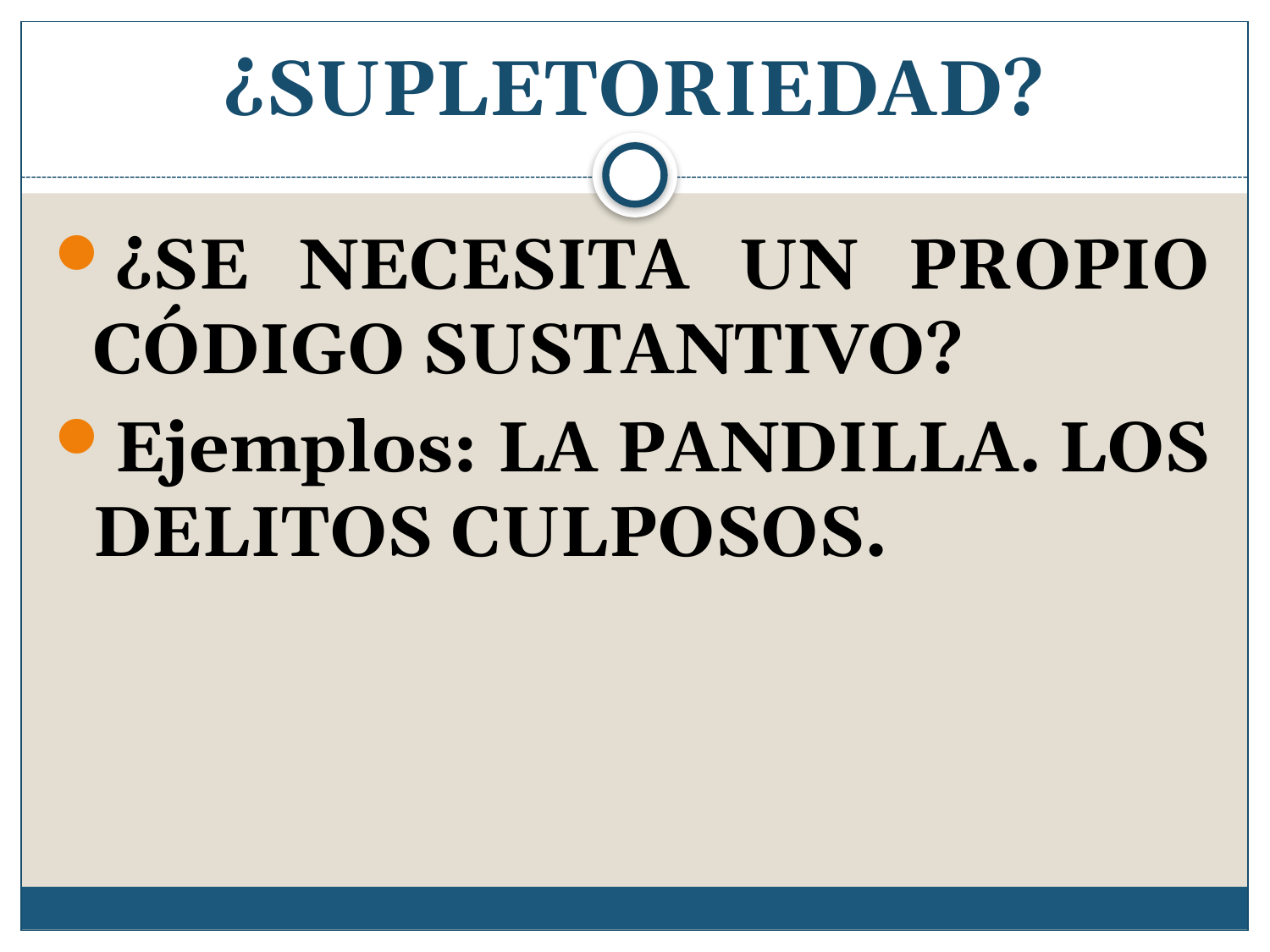

# ¿SUPLETORIEDAD?
¿SE NECESITA UN PROPIO CÓDIGO SUSTANTIVO?
Ejemplos: LA PANDILLA. LOS DELITOS CULPOSOS.